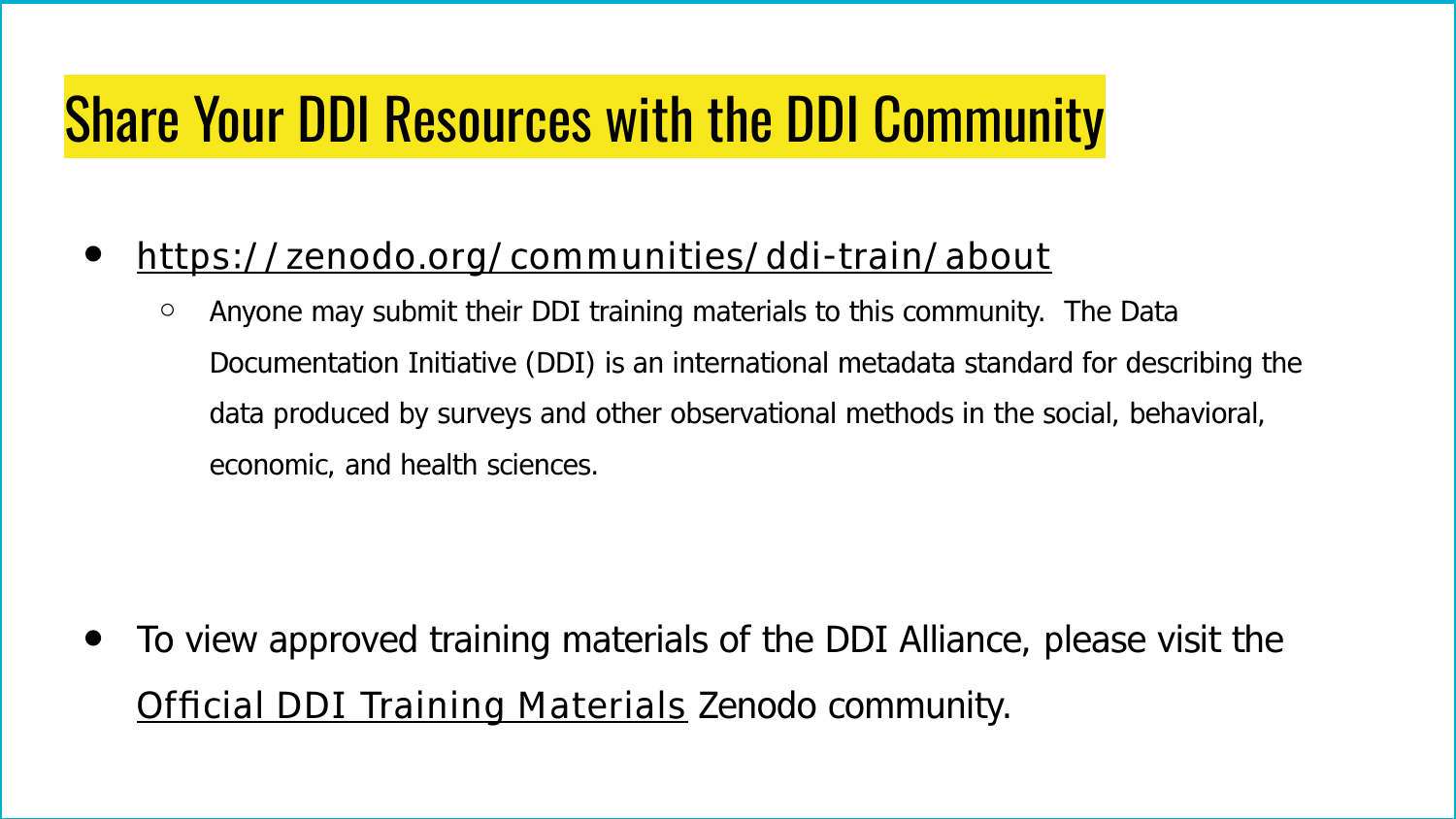

# Share Your DDI Resources with the DDI Community
https://zenodo.org/communities/ddi-train/about
Anyone may submit their DDI training materials to this community.  The Data Documentation Initiative (DDI) is an international metadata standard for describing the data produced by surveys and other observational methods in the social, behavioral, economic, and health sciences.

To view approved training materials of the DDI Alliance, please visit the Official DDI Training Materials Zenodo community.